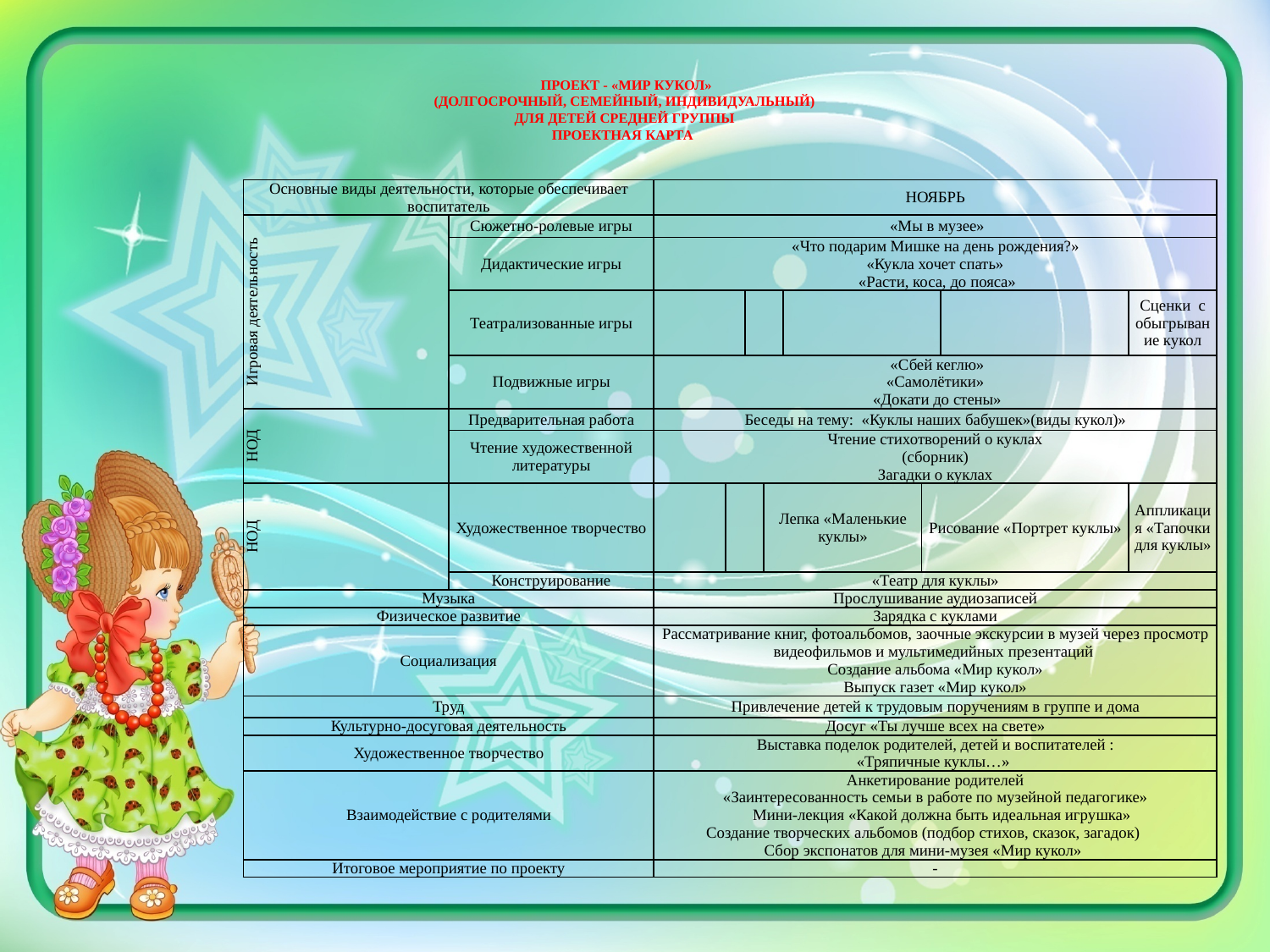

# ПРОЕКТ - «МИР КУКОЛ» (ДОЛГОСРОЧНЫЙ, СЕМЕЙНЫЙ, ИНДИВИДУАЛЬНЫЙ) ДЛЯ ДЕТЕЙ СРЕДНЕЙ ГРУППЫ ПРОЕКТНАЯ КАРТА
| Основные виды деятельности, которые обеспечивает воспитатель |  | НОЯБРЬ |  |  |  |  |  |  |  |
| --- | --- | --- | --- | --- | --- | --- | --- | --- | --- |
| Игровая деятельность | Сюжетно-ролевые игры | «Мы в музее» |  |  |  |  |  |  |  |
|  | Дидактические игры | «Что подарим Мишке на день рождения?» «Кукла хочет спать» «Расти, коса, до пояса» |  |  |  |  |  |  |  |
|  | Театрализованные игры |  |  |  |  |  |  |  | Сценки с обыгрывание кукол |
|  | Подвижные игры | «Сбей кеглю» «Самолётики» «Докати до стены» |  |  |  |  |  |  |  |
| НОД | Предварительная работа | Беседы на тему: «Куклы наших бабушек»(виды кукол)» |  |  |  |  |  |  |  |
|  | Чтение художественной литературы | Чтение стихотворений о куклах (сборник) Загадки о куклах |  |  |  |  |  |  |  |
| НОД | Художественное творчество |  |  |  | Лепка «Маленькие куклы» |  | Рисование «Портрет куклы» |  | Аппликация «Тапочки для куклы» |
|  | Конструирование | «Театр для куклы» |  |  |  |  |  |  |  |
| Музыка |  | Прослушивание аудиозаписей |  |  |  |  |  |  |  |
| Физическое развитие |  | Зарядка с куклами |  |  |  |  |  |  |  |
| Социализация |  | Рассматривание книг, фотоальбомов, заочные экскурсии в музей через просмотр видеофильмов и мультимедийных презентаций Создание альбома «Мир кукол» Выпуск газет «Мир кукол» |  |  |  |  |  |  |  |
| Труд |  | Привлечение детей к трудовым поручениям в группе и дома |  |  |  |  |  |  |  |
| Культурно-досуговая деятельность |  | Досуг «Ты лучше всех на свете» |  |  |  |  |  |  |  |
| Художественное творчество |  | Выставка поделок родителей, детей и воспитателей : «Тряпичные куклы…» |  |  |  |  |  |  |  |
| Взаимодействие с родителями |  | Анкетирование родителей «Заинтересованность семьи в работе по музейной педагогике» Мини-лекция «Какой должна быть идеальная игрушка» Создание творческих альбомов (подбор стихов, сказок, загадок) Сбор экспонатов для мини-музея «Мир кукол» |  |  |  |  |  |  |  |
| Итоговое мероприятие по проекту |  | - |  |  |  |  |  |  |  |